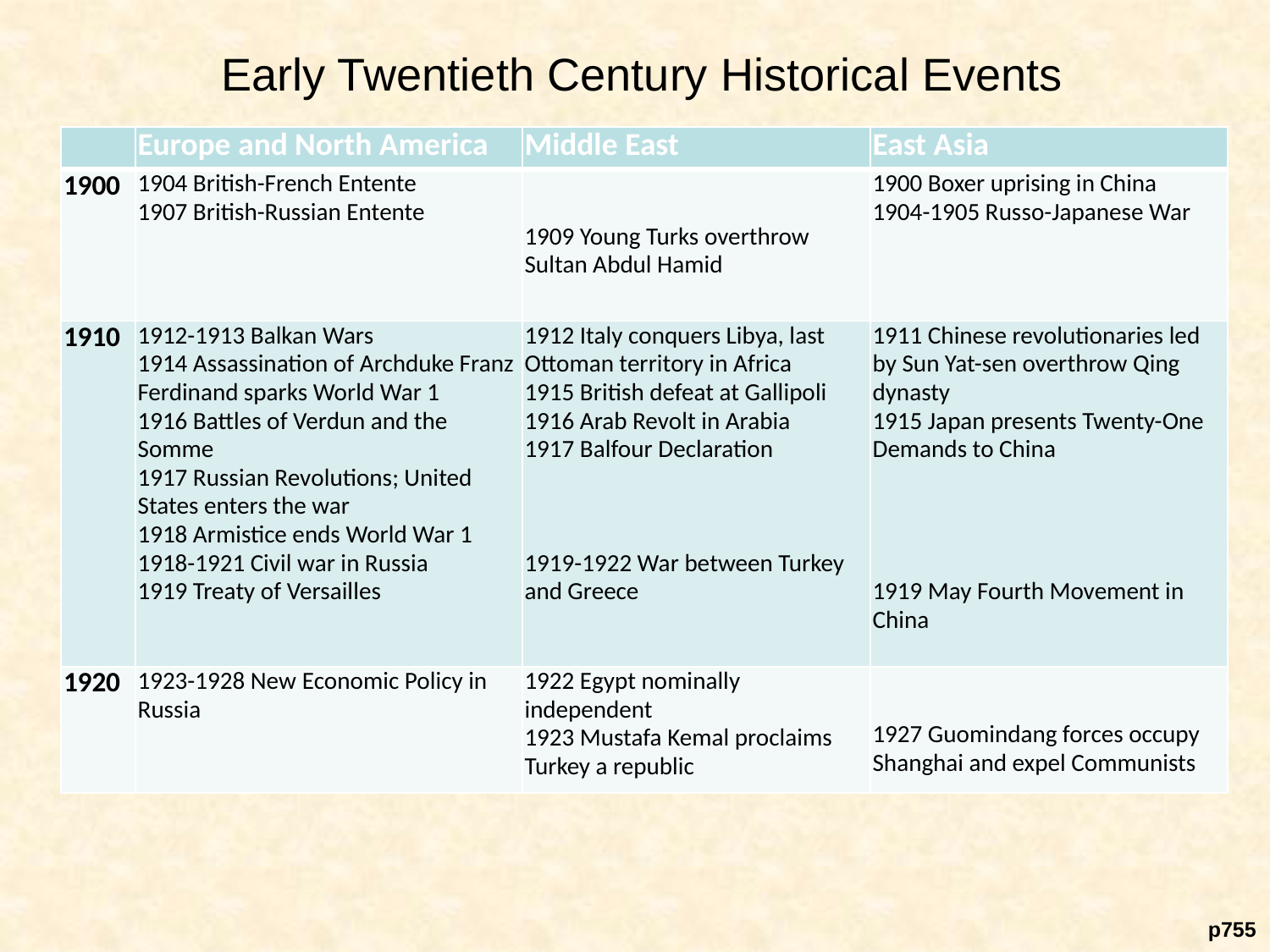

# Early Twentieth Century Historical Events
| empty cell | Europe and North America | Middle East | East Asia |
| --- | --- | --- | --- |
| 1900 | 1904 British-French Entente 1907 British-Russian Entente | 1909 Young Turks overthrow Sultan Abdul Hamid | 1900 Boxer uprising in China 1904-1905 Russo-Japanese War |
| 1910 | 1912-1913 Balkan Wars 1914 Assassination of Archduke Franz Ferdinand sparks World War 1 1916 Battles of Verdun and the Somme 1917 Russian Revolutions; United States enters the war 1918 Armistice ends World War 1 1918-1921 Civil war in Russia 1919 Treaty of Versailles | 1912 Italy conquers Libya, last Otto­man territory in Africa 1915 British defeat at Gallipoli 1916 Arab Revolt in Arabia 1917 Balfour Declaration 1919-1922 War between Turkey and Greece | 1911 Chinese revolutionaries led by Sun Yat-sen overthrow Qing dynasty 1915 Japan presents Twenty-One Demands to China 1919 May Fourth Movement in China |
| 1920 | 1923-1928 New Economic Policy in Russia | 1922 Egypt nominally independent 1923 Mustafa Kemal proclaims Turkey a republic | 1927 Guomindang forces occupy Shanghai and expel Communists |
p755